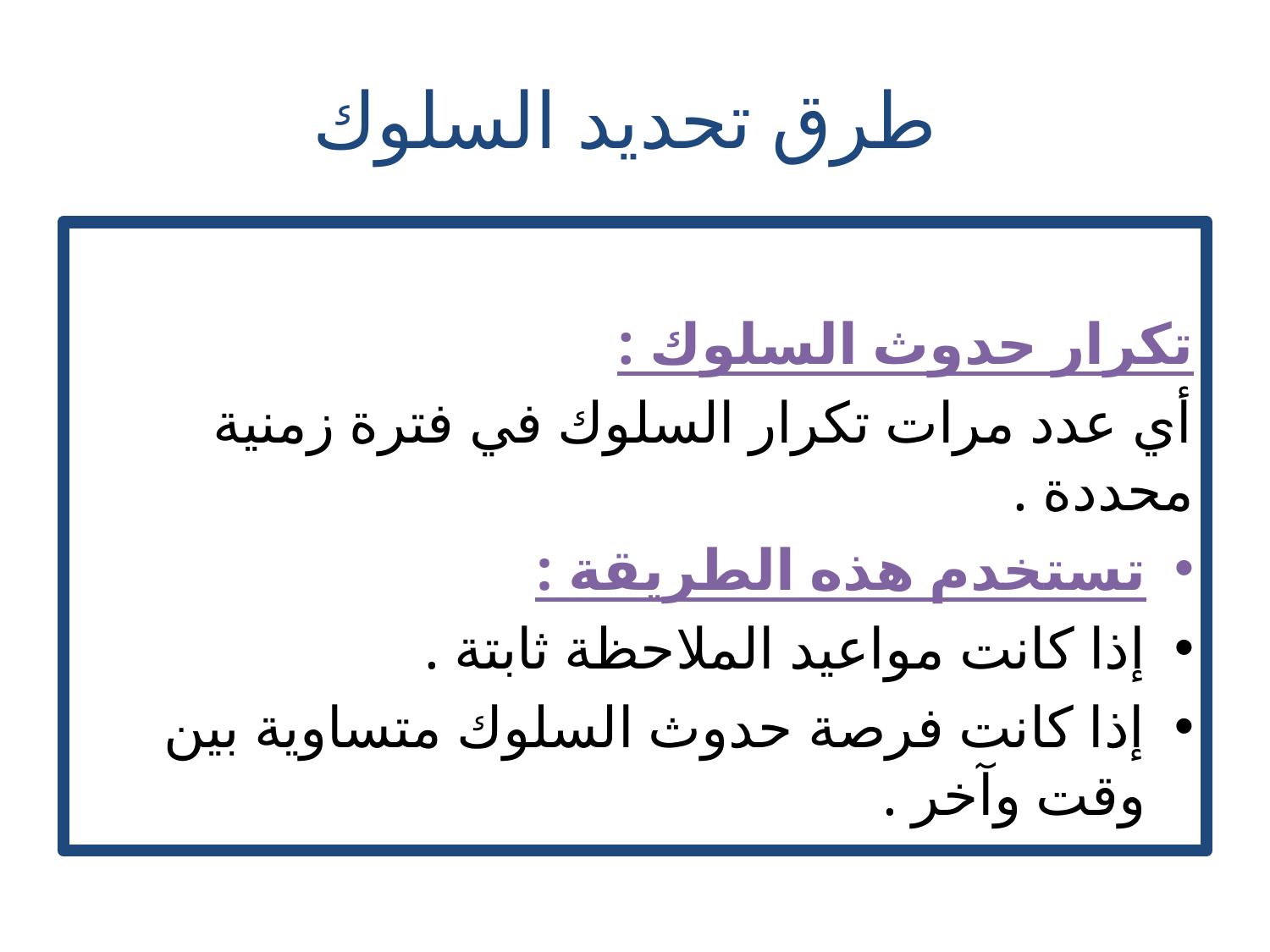

# طرق تحديد السلوك

تكرار حدوث السلوك :
أي عدد مرات تكرار السلوك في فترة زمنية محددة .
تستخدم هذه الطريقة :
إذا كانت مواعيد الملاحظة ثابتة .
إذا كانت فرصة حدوث السلوك متساوية بين وقت وآخر .